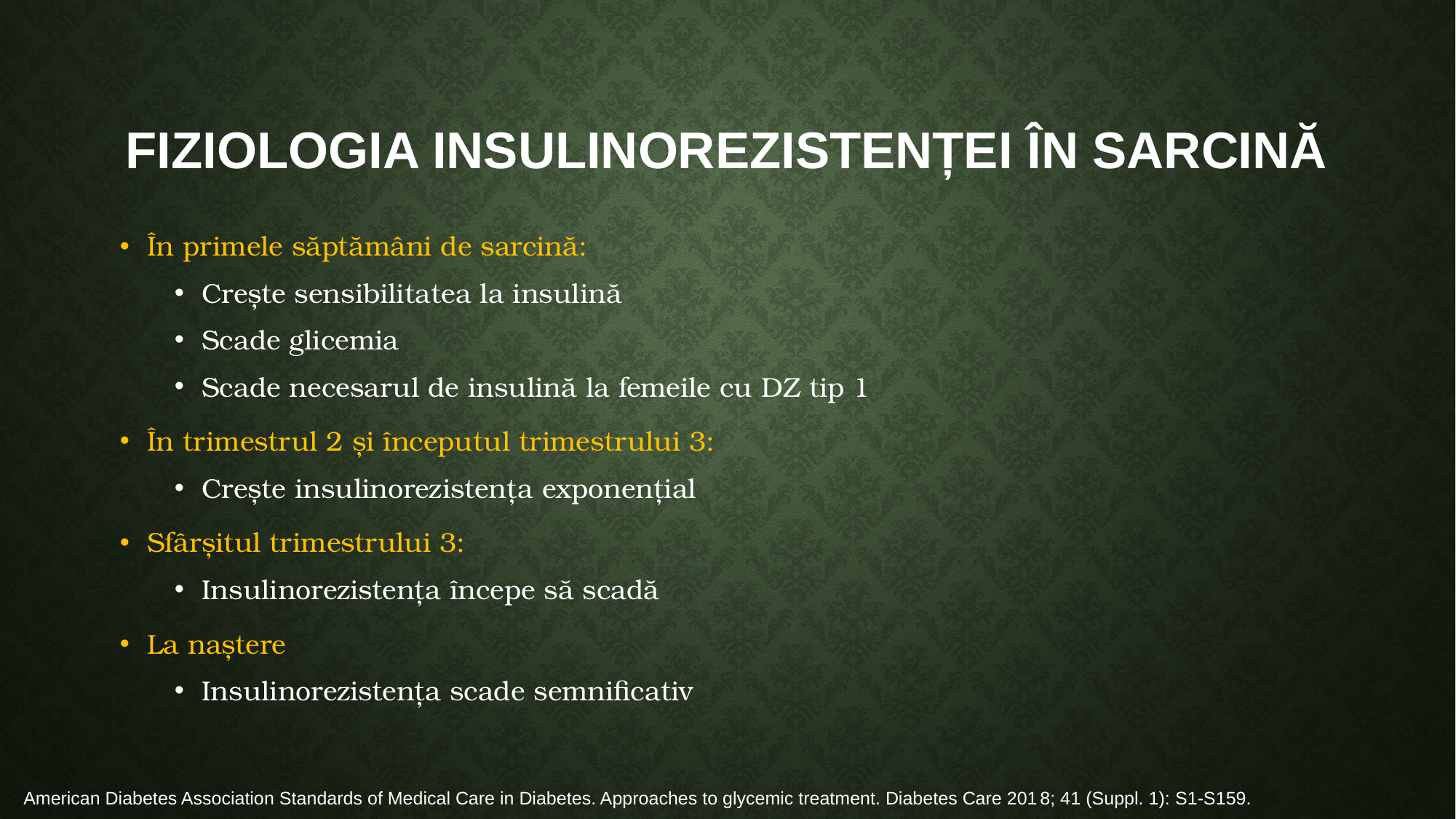

# Fiziologia insulinorezistenței în sarcină
În primele săptămâni de sarcină:
Crește sensibilitatea la insulină
Scade glicemia
Scade necesarul de insulină la femeile cu DZ tip 1
În trimestrul 2 și începutul trimestrului 3:
Crește insulinorezistența exponențial
Sfârșitul trimestrului 3:
Insulinorezistența începe să scadă
La naștere
Insulinorezistența scade semnificativ
American Diabetes Association Standards of Medical Care in Diabetes. Approaches to glycemic treatment. Diabetes Care 2018; 41 (Suppl. 1): S1-S159.